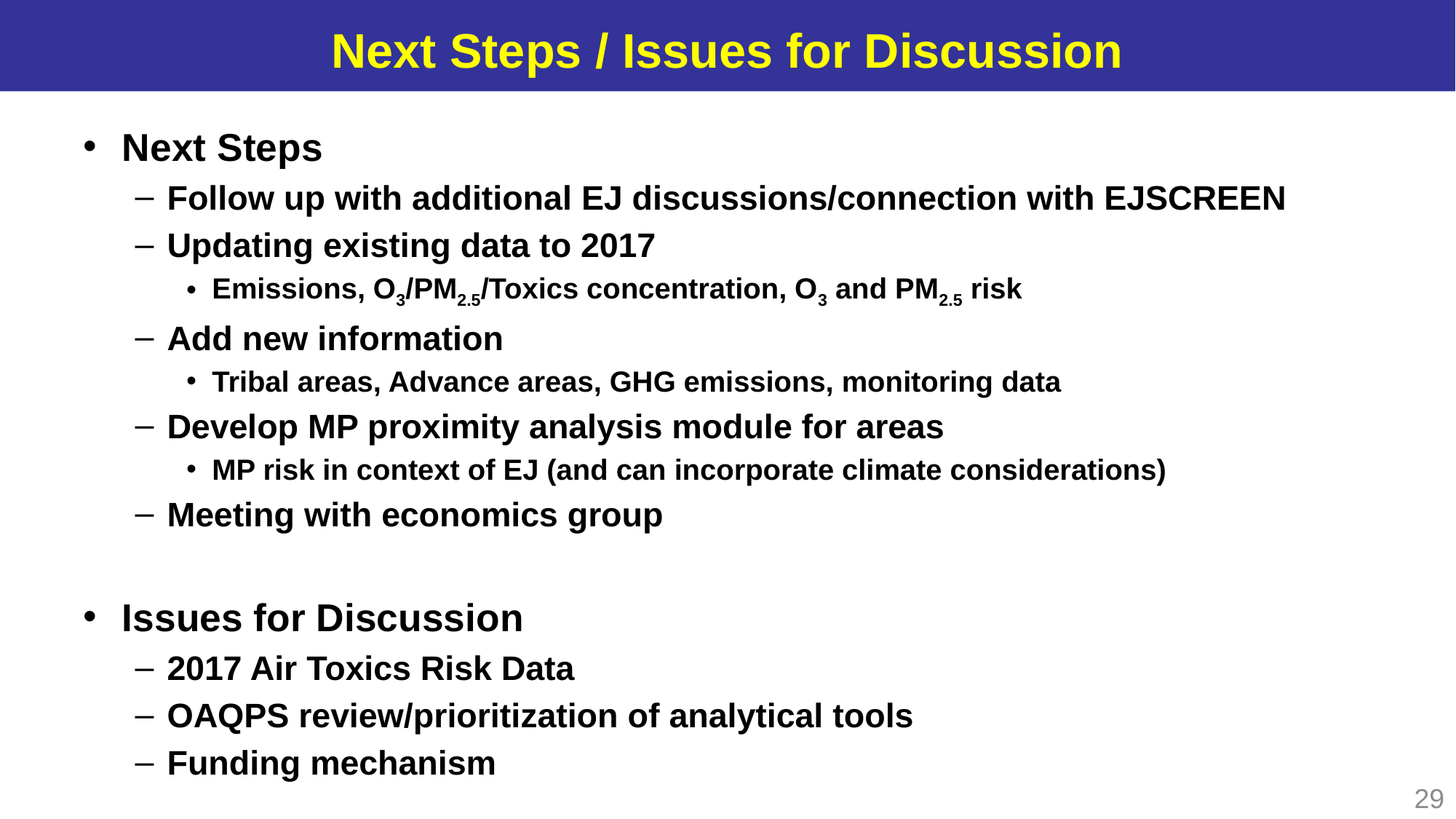

# Next Steps / Issues for Discussion
Next Steps
Follow up with additional EJ discussions/connection with EJSCREEN
Updating existing data to 2017
Emissions, O3/PM2.5/Toxics concentration, O3 and PM2.5 risk
Add new information
Tribal areas, Advance areas, GHG emissions, monitoring data
Develop MP proximity analysis module for areas
MP risk in context of EJ (and can incorporate climate considerations)
Meeting with economics group

Issues for Discussion
2017 Air Toxics Risk Data
OAQPS review/prioritization of analytical tools
Funding mechanism

29